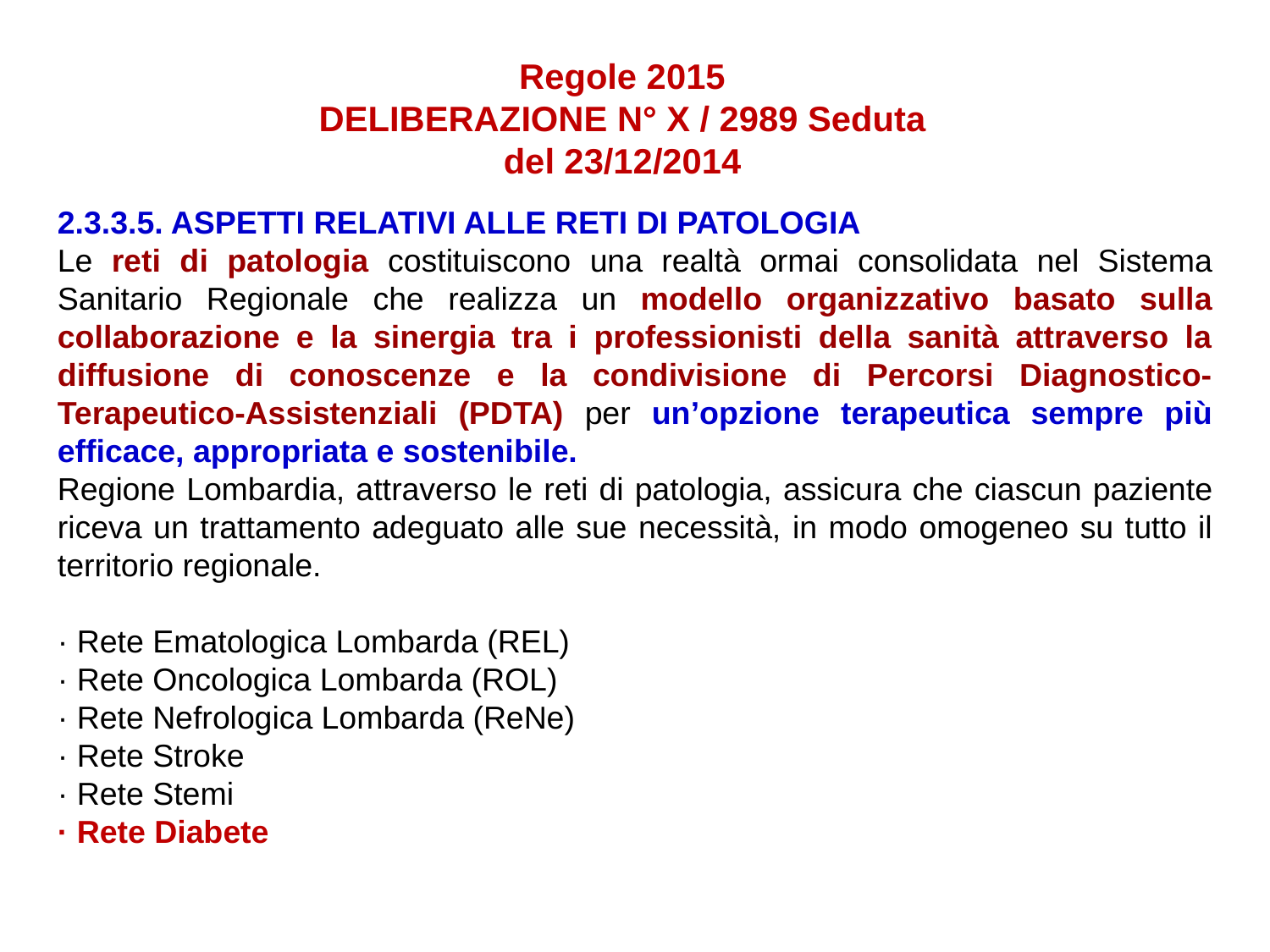

Regole 2015
DELIBERAZIONE N° X / 2989 Seduta del 23/12/2014
2.3.3.5. ASPETTI RELATIVI ALLE RETI DI PATOLOGIA
Le reti di patologia costituiscono una realtà ormai consolidata nel Sistema Sanitario Regionale che realizza un modello organizzativo basato sulla collaborazione e la sinergia tra i professionisti della sanità attraverso la diffusione di conoscenze e la condivisione di Percorsi Diagnostico-Terapeutico-Assistenziali (PDTA) per un’opzione terapeutica sempre più efficace, appropriata e sostenibile.
Regione Lombardia, attraverso le reti di patologia, assicura che ciascun paziente riceva un trattamento adeguato alle sue necessità, in modo omogeneo su tutto il territorio regionale.

· Rete Ematologica Lombarda (REL)
· Rete Oncologica Lombarda (ROL)
· Rete Nefrologica Lombarda (ReNe)
· Rete Stroke
· Rete Stemi
· Rete Diabete